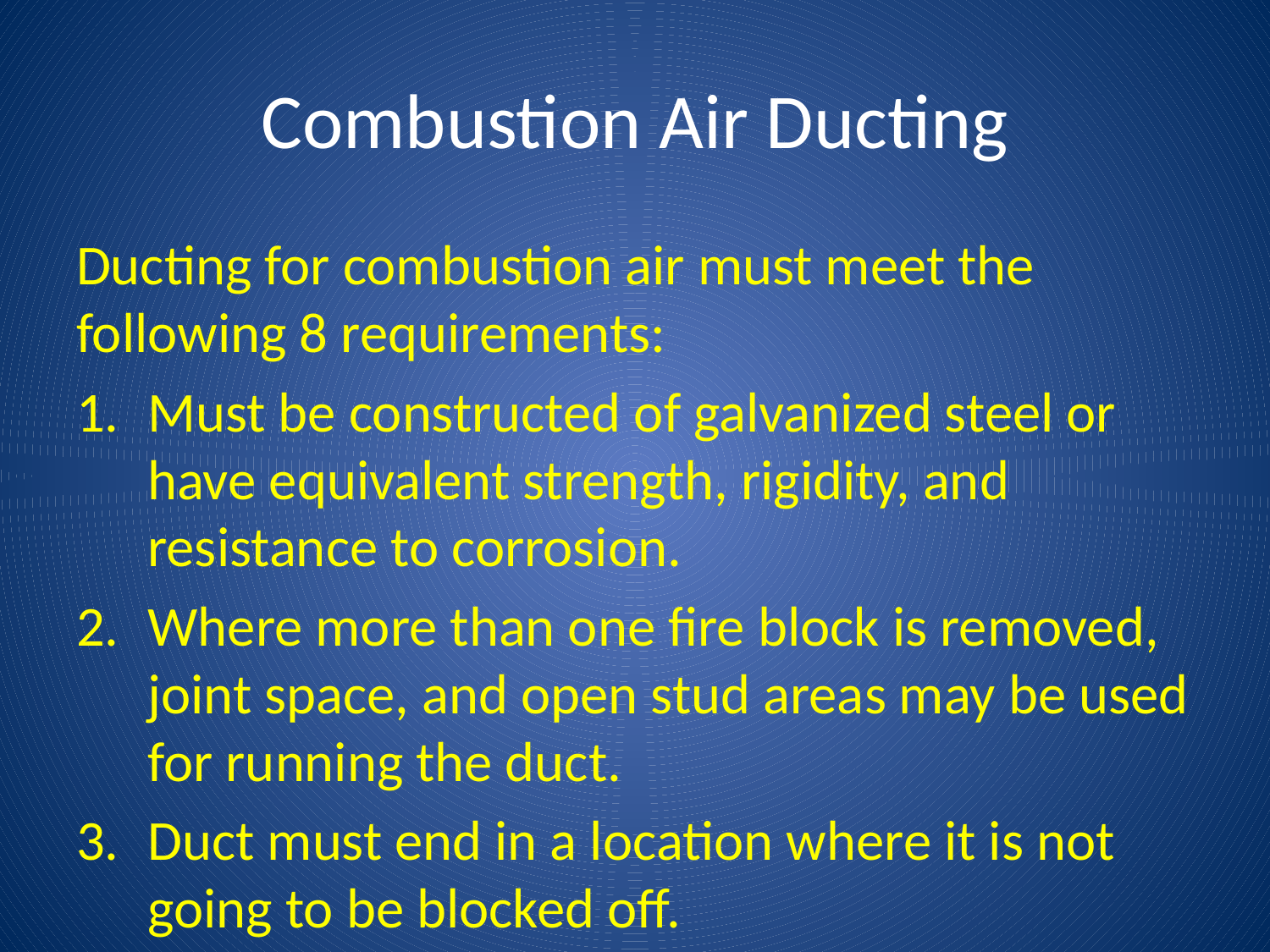

# Combustion Air Ducting
Ducting for combustion air must meet the following 8 requirements:
Must be constructed of galvanized steel or have equivalent strength, rigidity, and resistance to corrosion.
Where more than one fire block is removed, joint space, and open stud areas may be used for running the duct.
Duct must end in a location where it is not going to be blocked off.